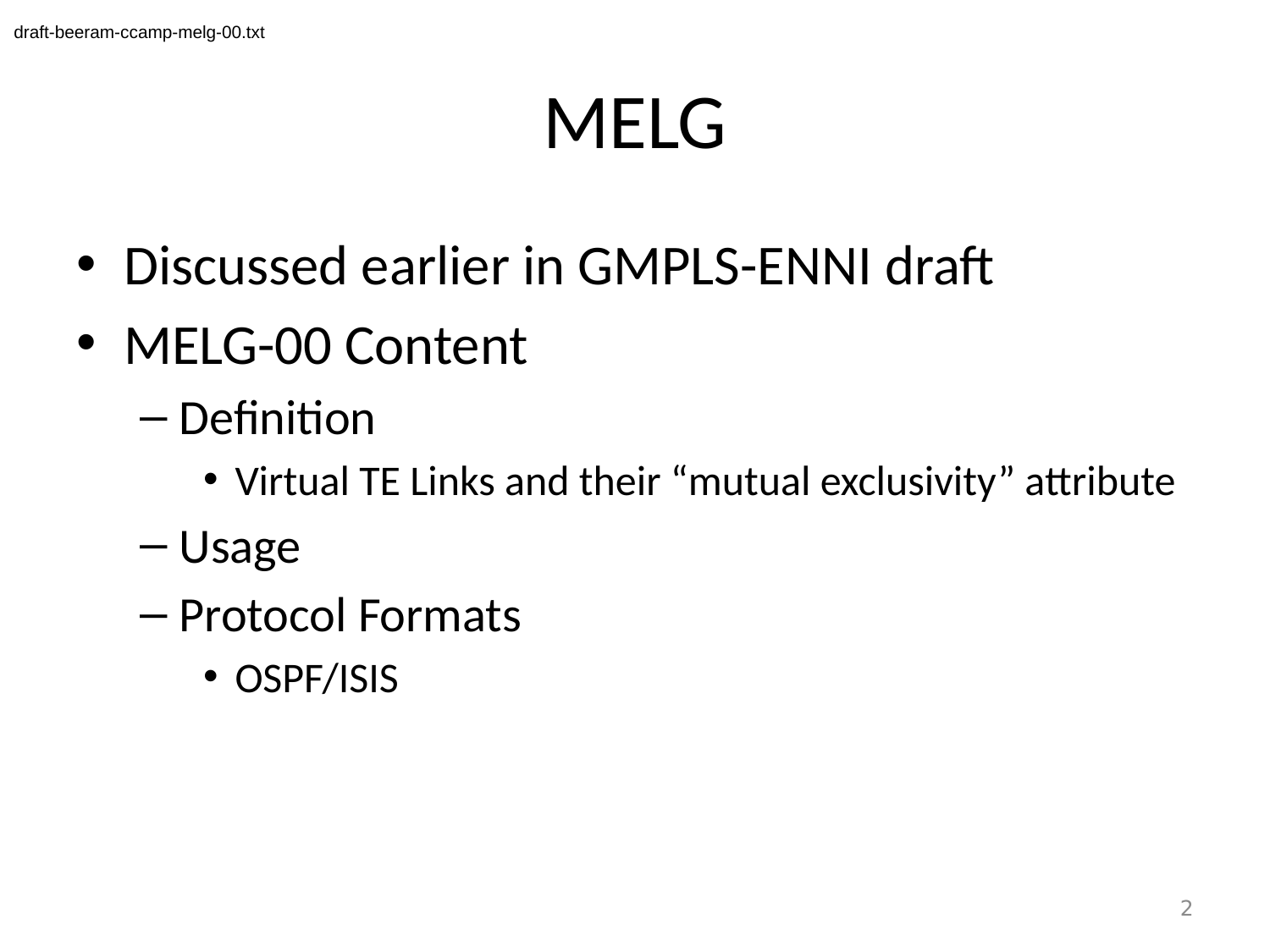

draft-beeram-ccamp-melg-00.txt
# MELG
Discussed earlier in GMPLS-ENNI draft
MELG-00 Content
Definition
Virtual TE Links and their “mutual exclusivity” attribute
Usage
Protocol Formats
OSPF/ISIS

2